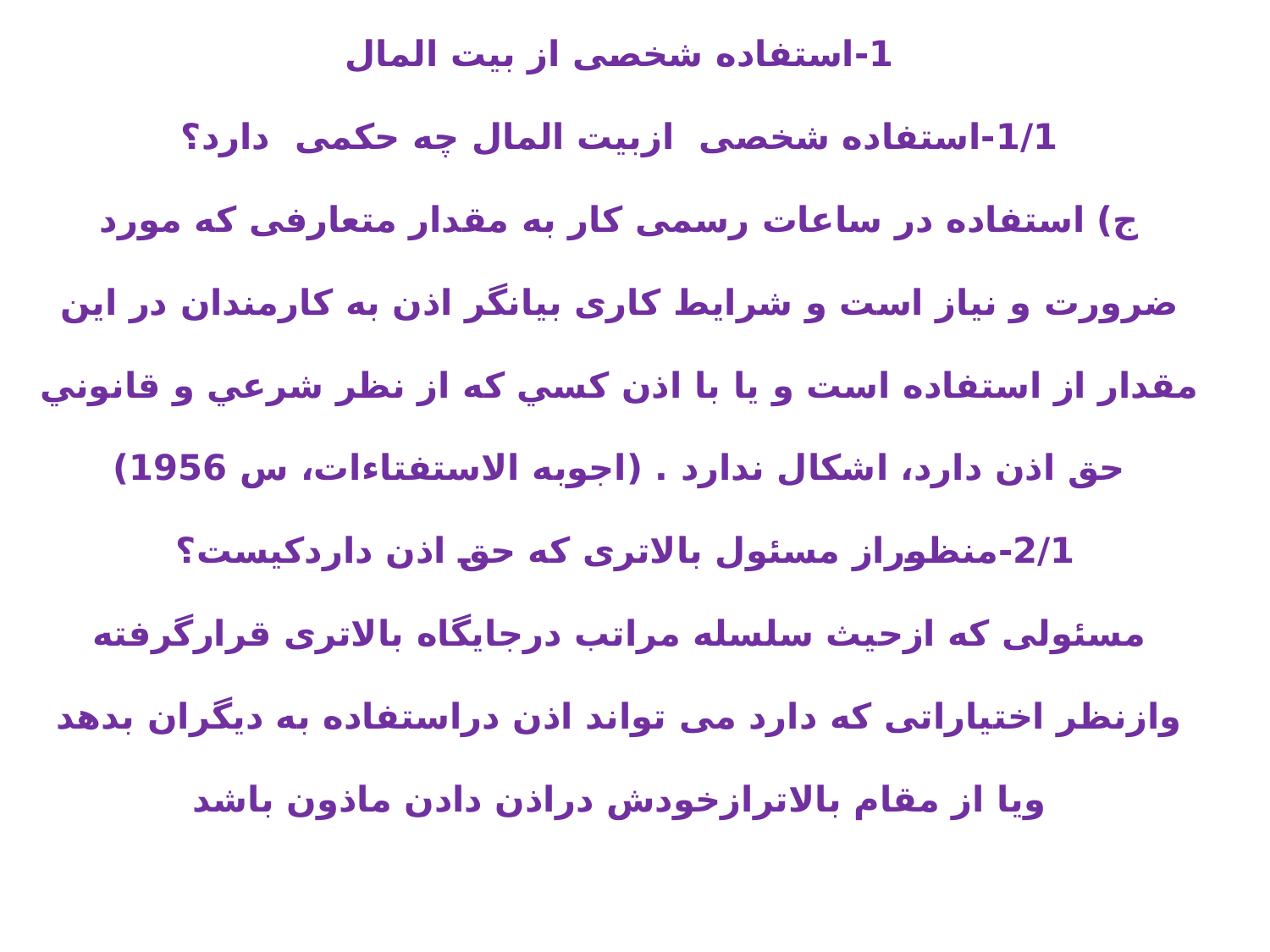

1-استفاده شخصی از بیت المال
1/1-استفاده شخصی  ازبیت المال چه حکمی  دارد؟
ج) استفاده در ساعات رسمی کار به مقدار متعارفی که مورد ضرورت و نیاز است و شرایط کاری بیانگر اذن به کارمندان در این مقدار از استفاده است و يا با اذن كسي كه از نظر شرعي و قانوني حق اذن دارد، اشکال ندارد . (اجوبه الاستفتاءات، س 1956)
2/1-منظوراز مسئول بالاتری که حق اذن داردکیست؟
مسئولی که ازحیث سلسله مراتب درجایگاه بالاتری قرارگرفته وازنظر اختیاراتی که دارد می تواند اذن دراستفاده به دیگران بدهد ویا از مقام بالاترازخودش دراذن دادن ماذون باشد